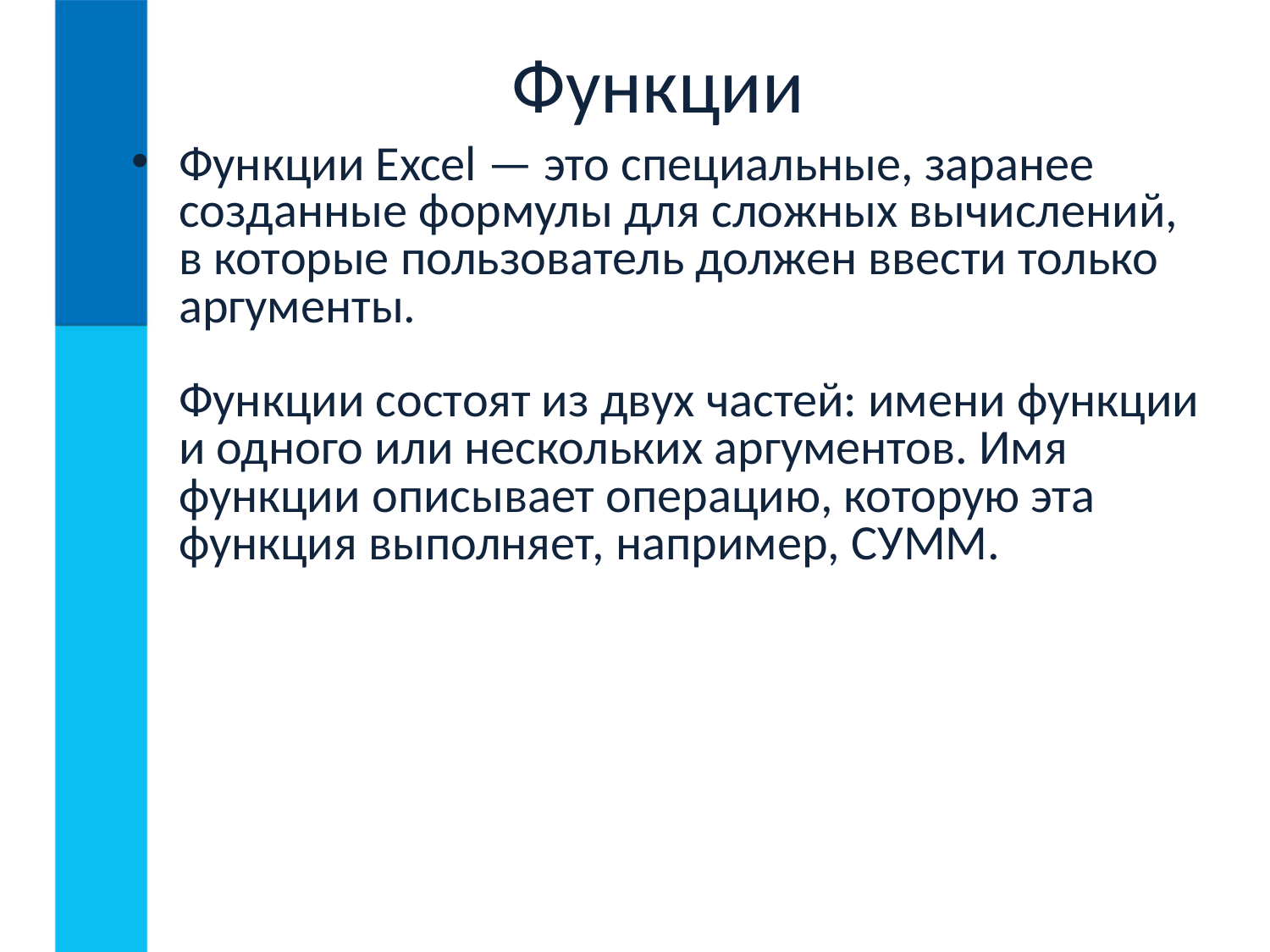

Функции
Функции Excel — это специальные, заранее созданные формулы для сложных вычислений, в которые пользователь должен ввести только аргументы.
Функции состоят из двух частей: имени функции и одного или нескольких аргументов. Имя функции описывает операцию, которую эта функция выполняет, например, СУММ.